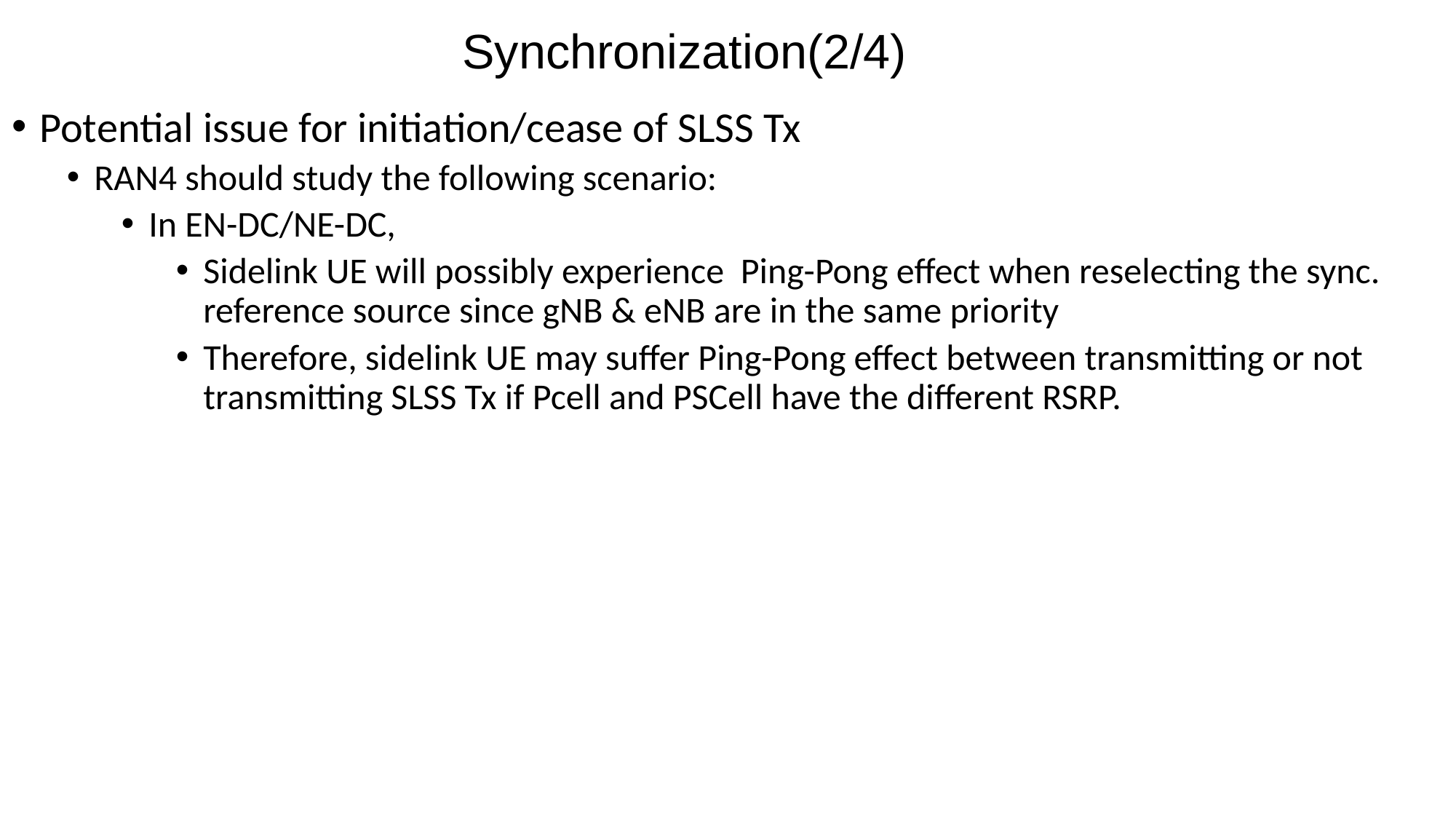

Synchronization(2/4)
Potential issue for initiation/cease of SLSS Tx
RAN4 should study the following scenario:
In EN-DC/NE-DC,
Sidelink UE will possibly experience  Ping-Pong effect when reselecting the sync. reference source since gNB & eNB are in the same priority
Therefore, sidelink UE may suffer Ping-Pong effect between transmitting or not transmitting SLSS Tx if Pcell and PSCell have the different RSRP.